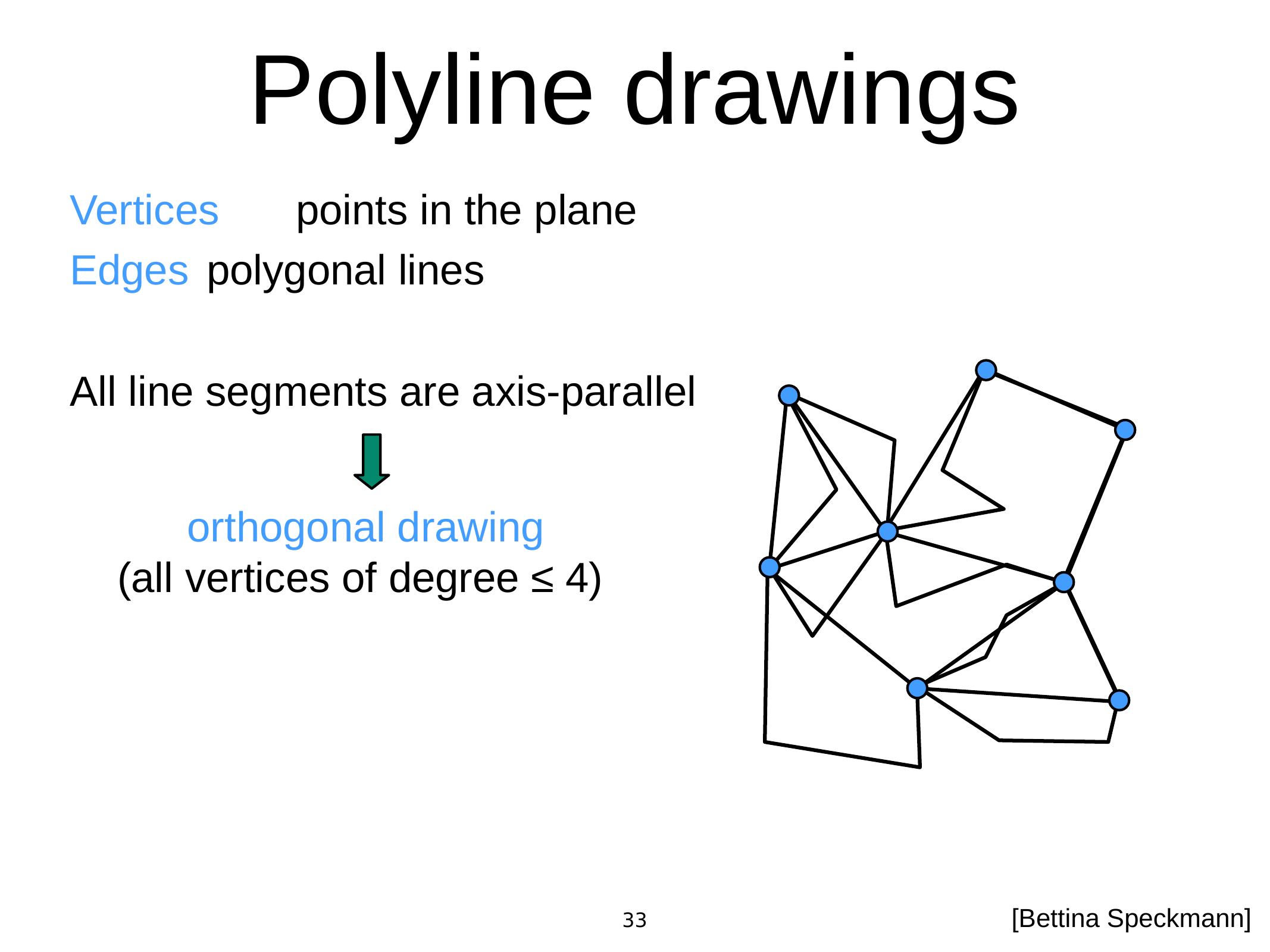

Polyline drawings
Vertices	points in the plane
Edges 	polygonal lines

All line segments are axis-parallel

          orthogonal drawing
(all vertices of degree ≤ 4)

33
[Bettina Speckmann]